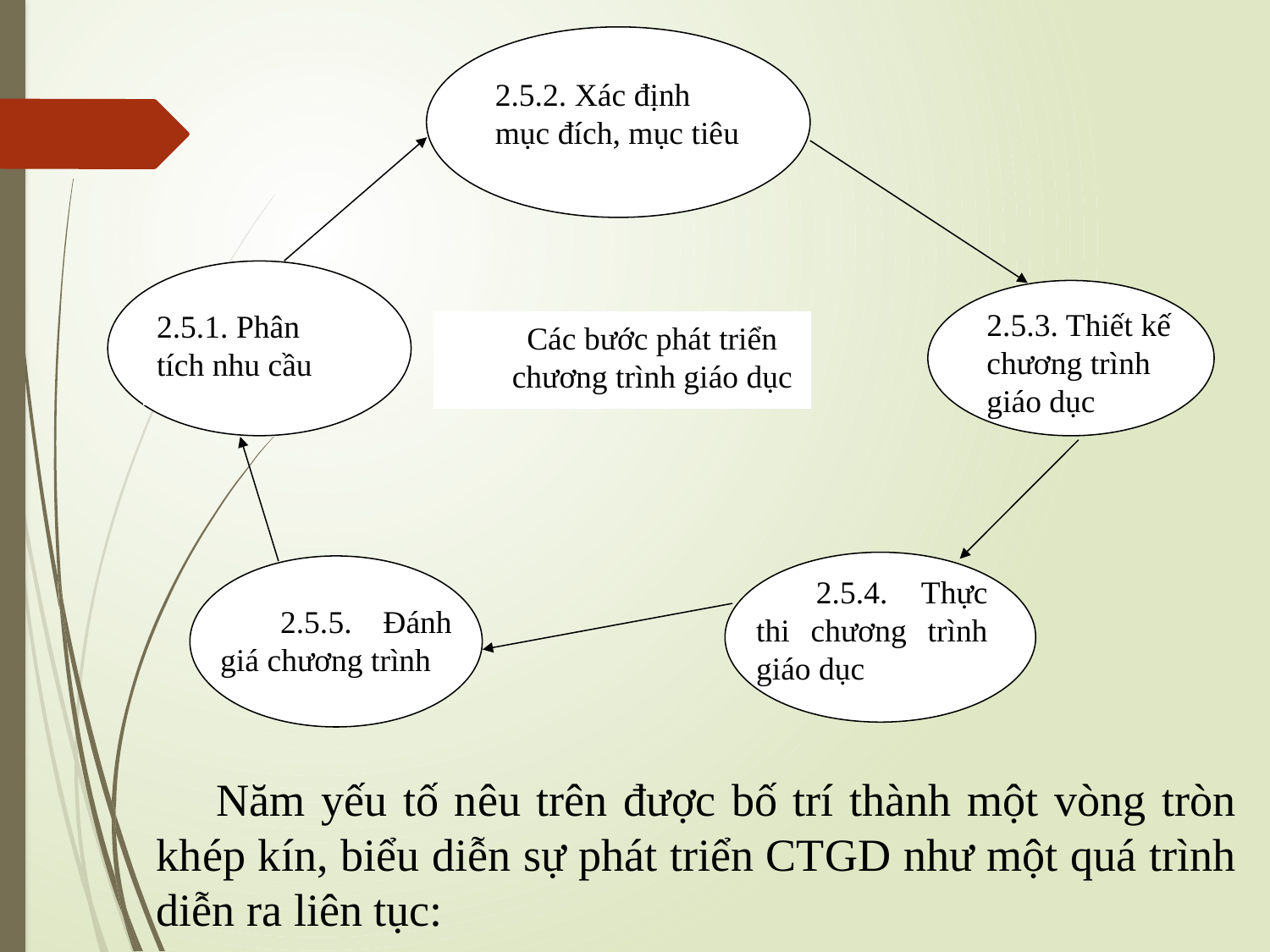

2.5.2. Xác định mục đích, mục tiêu

2.5.1. Phân tích nhu cầu
Các bước phát triển
chương trình giáo dục

2.5.3. Thiết kế chương trình giáo dục
2.5.4. Thực thi chương trình giáo dục
2.5.5. Đánh giá chương trình
Năm yếu tố nêu trên được bố trí thành một vòng tròn khép kín, biểu diễn sự phát triển CTGD như một quá trình diễn ra liên tục: